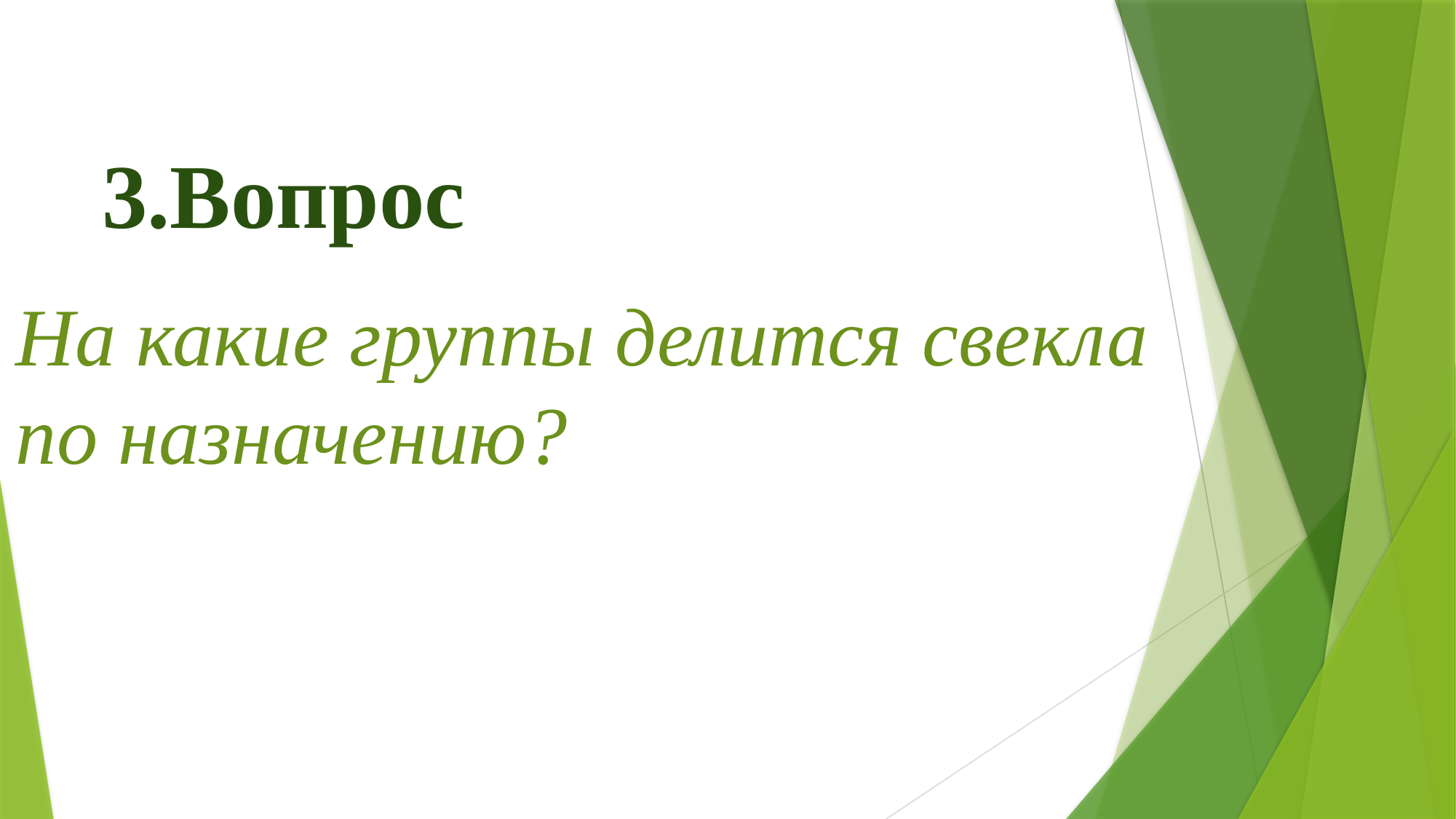

3.Вопрос
На какие группы делится свекла по назначению?